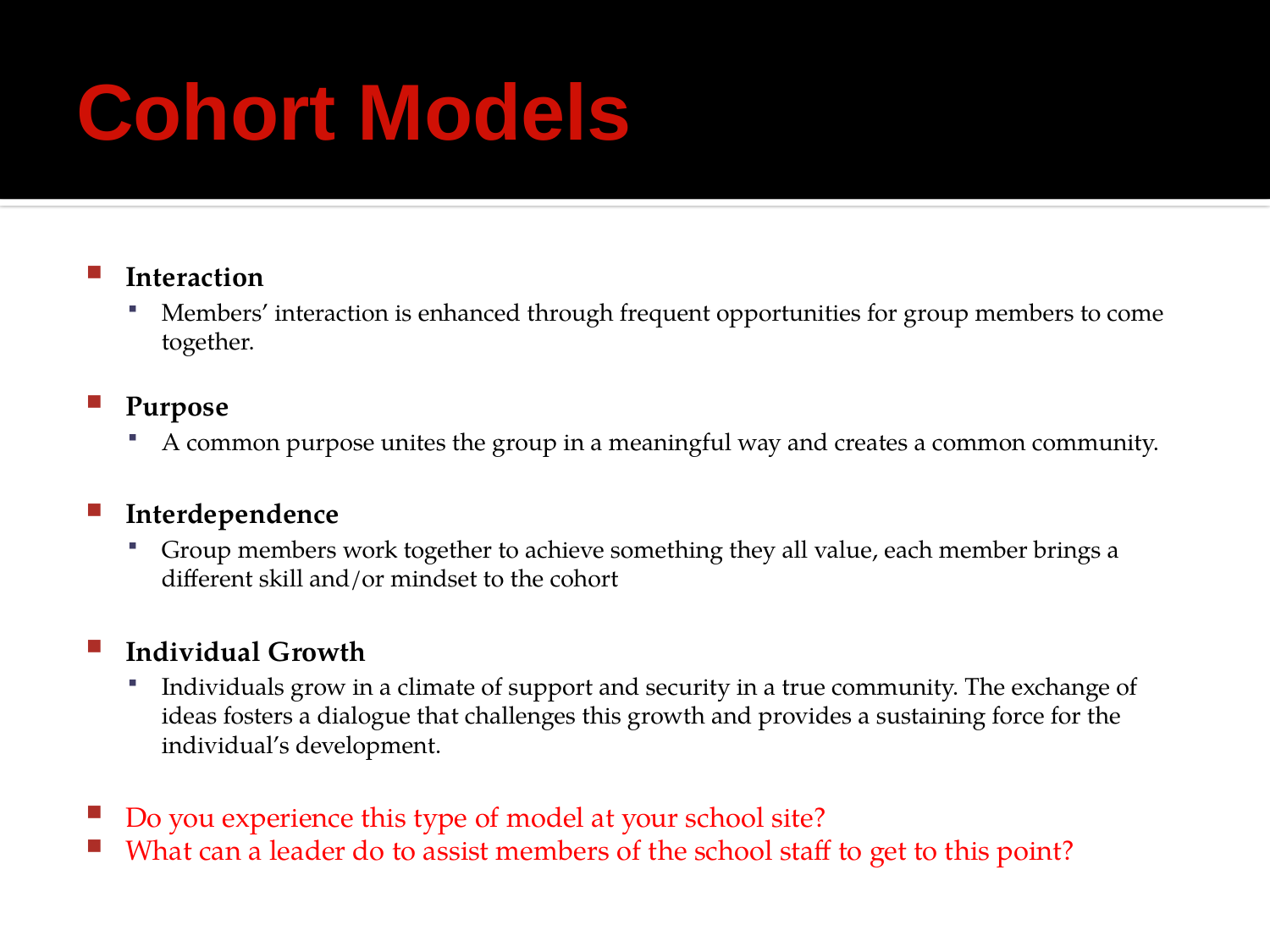

# Cohort Models
Interaction
Members’ interaction is enhanced through frequent opportunities for group members to come together.

Purpose
A common purpose unites the group in a meaningful way and creates a common community.

Interdependence
Group members work together to achieve something they all value, each member brings a different skill and/or mindset to the cohort

Individual Growth
Individuals grow in a climate of support and security in a true community. The exchange of ideas fosters a dialogue that challenges this growth and provides a sustaining force for the individual’s development.

Do you experience this type of model at your school site?
What can a leader do to assist members of the school staff to get to this point?